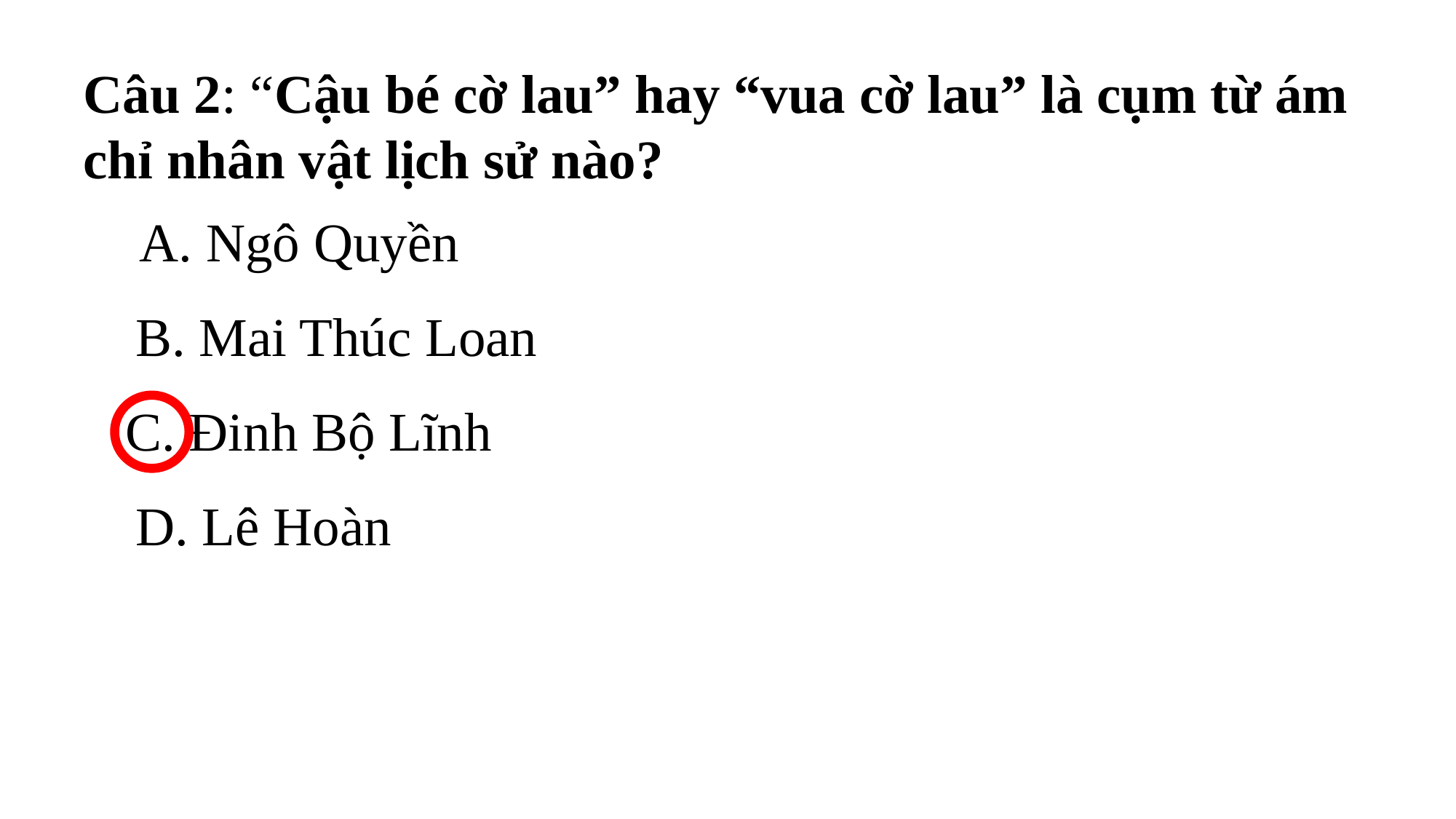

Câu 2: “Cậu bé cờ lau” hay “vua cờ lau” là cụm từ ám chỉ nhân vật lịch sử nào?
A. Ngô Quyền
B. Mai Thúc Loan
C. Đinh Bộ Lĩnh

D. Lê Hoàn